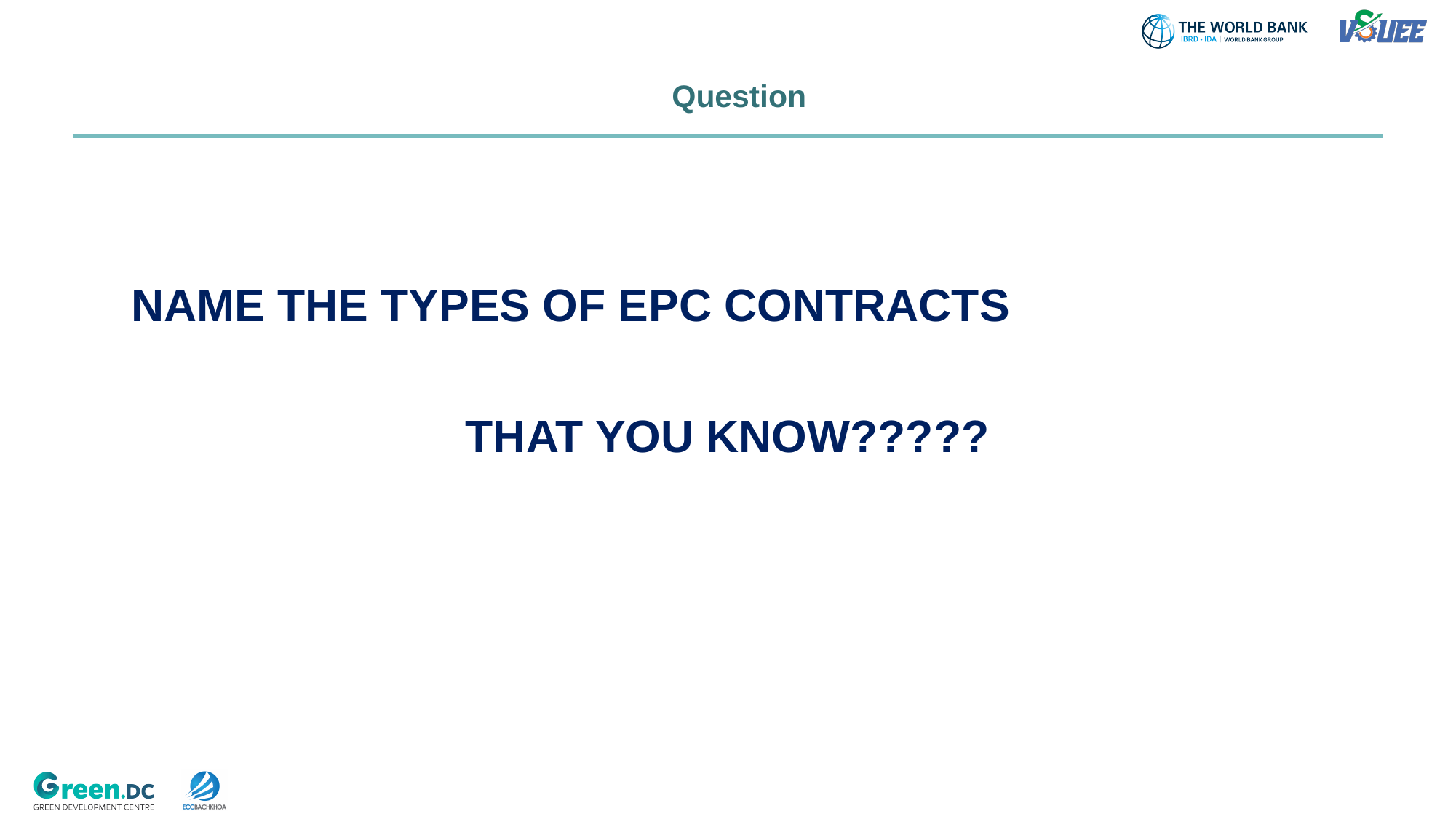

# Question
NAME THE TYPES OF EPC CONTRACTS

THAT YOU KNOW?????